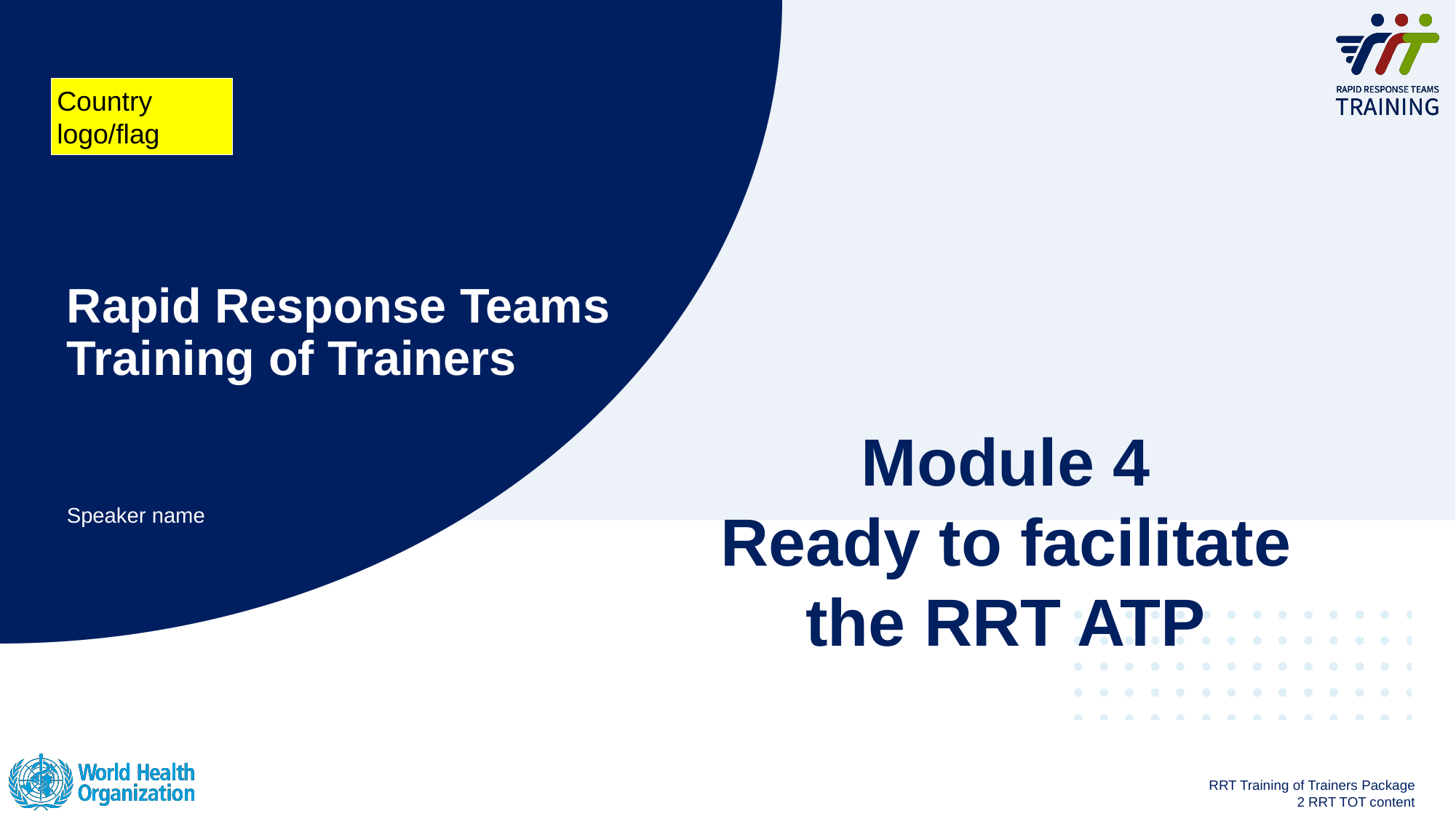

Country logo/flag
# Rapid Response Teams  Training of Trainers
Module 4
Ready to facilitate
the RRT ATP
Speaker name